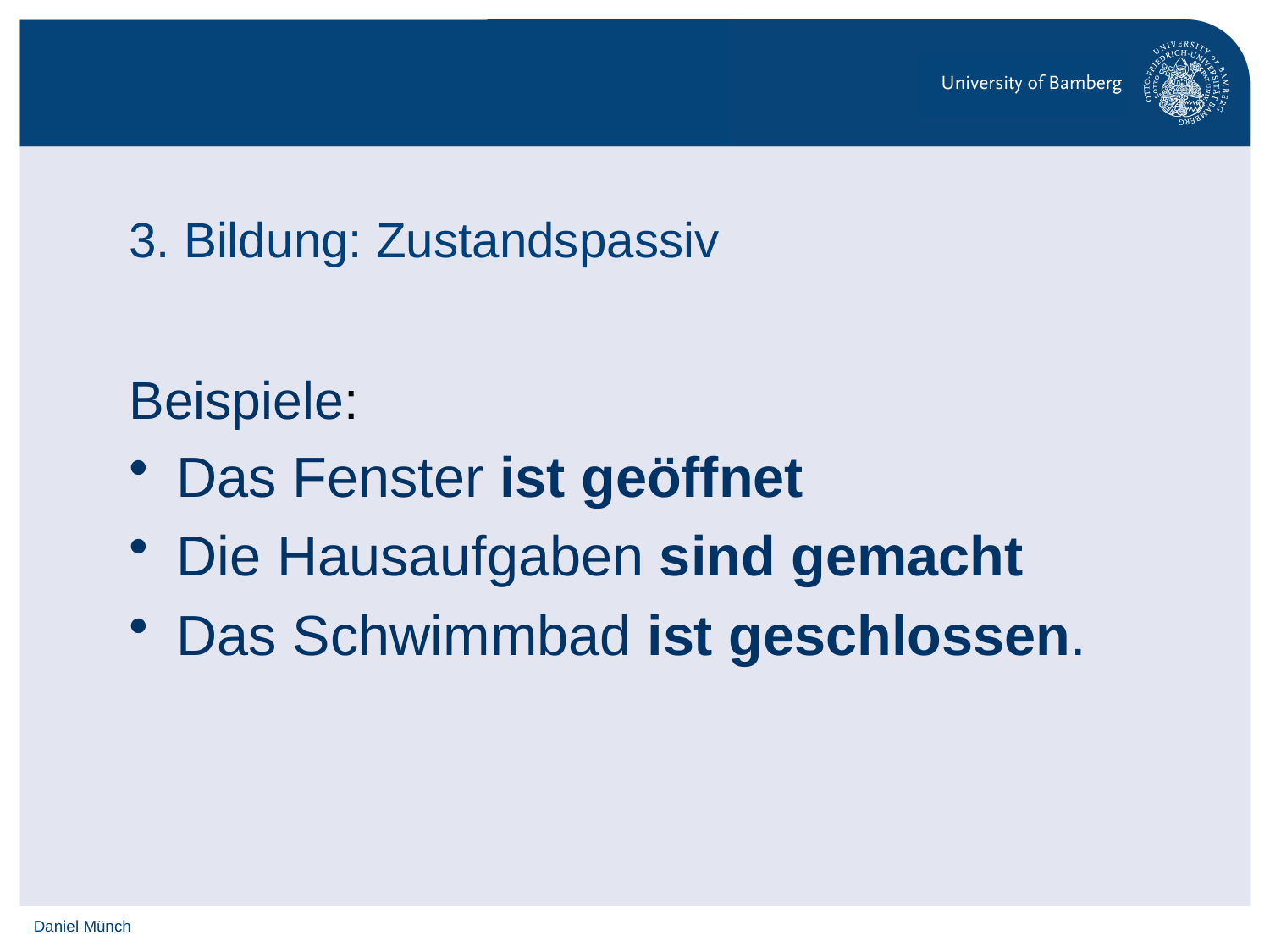

# 3. Bildung: Zustandspassiv
Beispiele:
Das Fenster ist geöffnet
Die Hausaufgaben sind gemacht
Das Schwimmbad ist geschlossen.